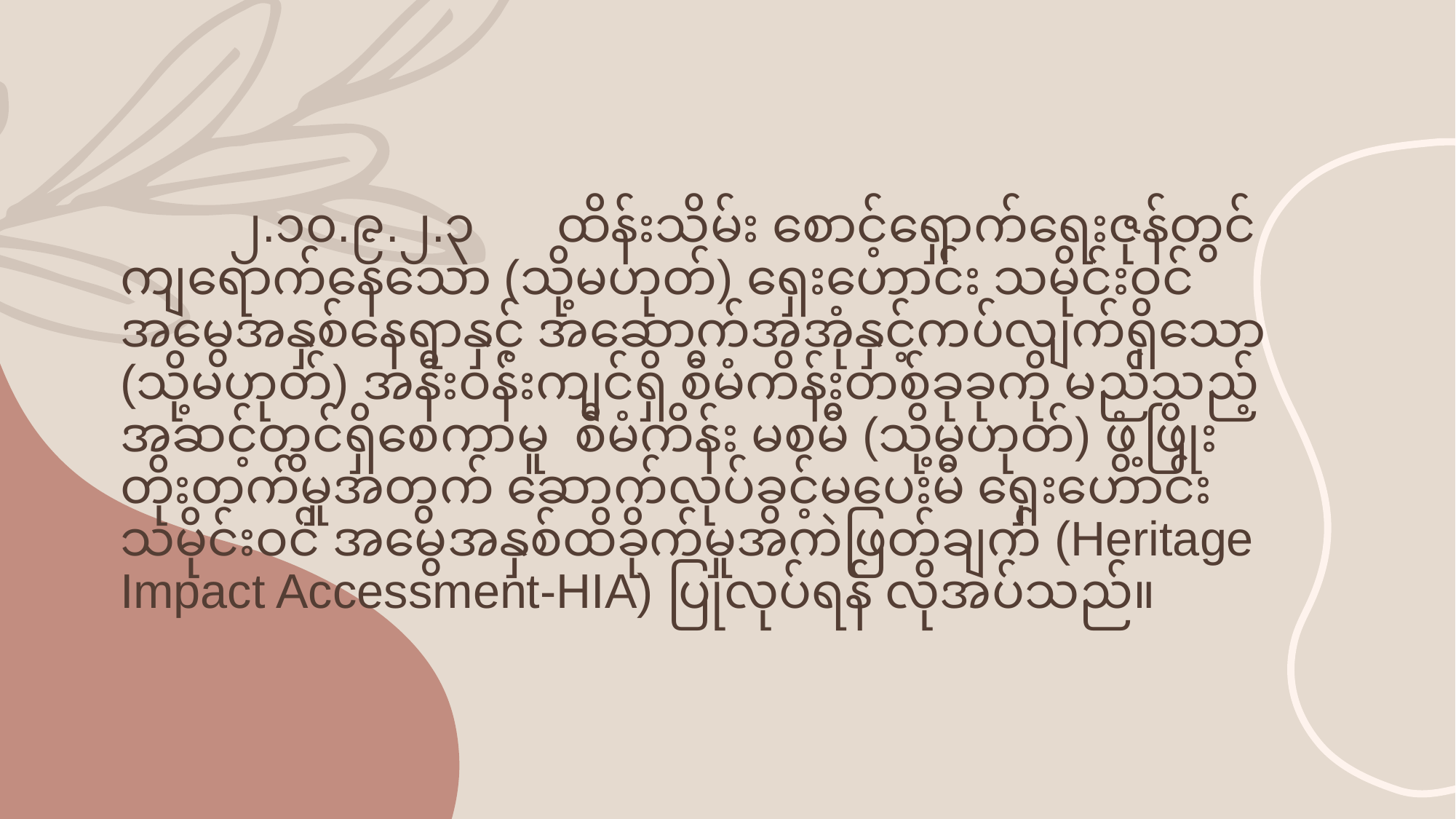

# ၂.၁၀.၉.၂.၃	ထိန်းသိမ်း စောင့်ရှောက်ရေးဇုန်တွင် ကျရောက်နေသော (သို့မဟုတ်) ရှေးဟောင်း သမိုင်းဝင်အမွေအနှစ်နေရာနှင့် အဆောက်အအုံနှင့်ကပ်လျက်ရှိသော (သို့မဟုတ်) အနီးဝန်းကျင်ရှိ စီမံကိန်းတစ်ခုခုကို မည်သည့်အဆင့်တွင်ရှိစေကာမူ  စီမံကိန်း မစမီ (သို့မဟုတ်) ဖွံ့ဖြိုးတိုးတက်မှုအတွက် ဆောက်လုပ်ခွင့်မပေးမီ ရှေးဟောင်းသမိုင်းဝင် အမွေအနှစ်ထိခိုက်မှုအကဲဖြတ်ချက် (Heritage Impact Accessment-HIA) ပြုလုပ်ရန် လိုအပ်သည်။